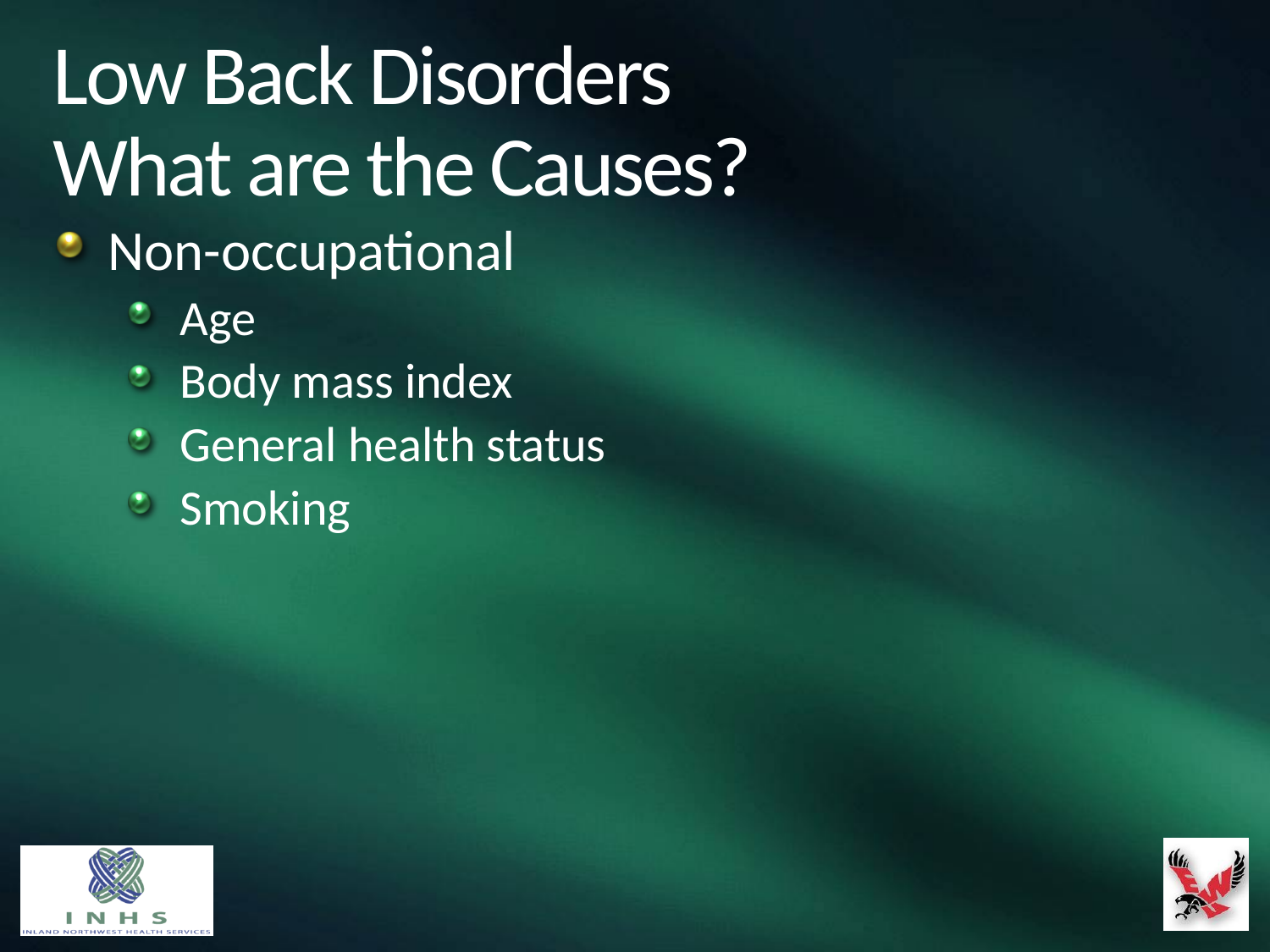

# Low Back Disorders What are the Causes?
Non-occupational
Age
Body mass index
General health status
Smoking